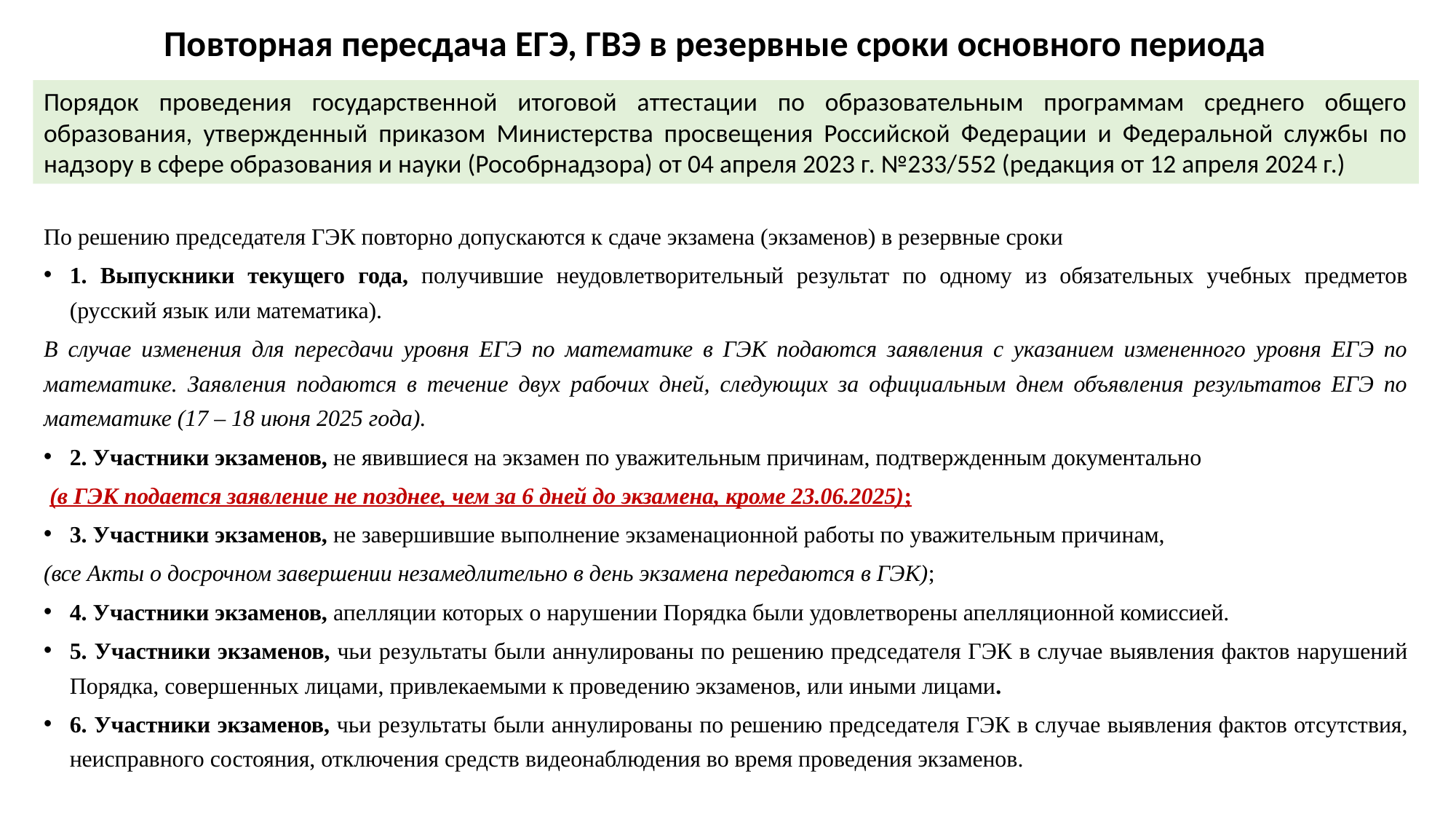

Повторная пересдача ЕГЭ, ГВЭ в резервные сроки основного периода
Порядок проведения государственной итоговой аттестации по образовательным программам среднего общего образования, утвержденный приказом Министерства просвещения Российской Федерации и Федеральной службы по надзору в сфере образования и науки (Рособрнадзора) от 04 апреля 2023 г. №233/552 (редакция от 12 апреля 2024 г.)
По решению председателя ГЭК повторно допускаются к сдаче экзамена (экзаменов) в резервные сроки
1. Выпускники текущего года, получившие неудовлетворительный результат по одному из обязательных учебных предметов (русский язык или математика).
В случае изменения для пересдачи уровня ЕГЭ по математике в ГЭК подаются заявления с указанием измененного уровня ЕГЭ по математике. Заявления подаются в течение двух рабочих дней, следующих за официальным днем объявления результатов ЕГЭ по математике (17 – 18 июня 2025 года).
2. Участники экзаменов, не явившиеся на экзамен по уважительным причинам, подтвержденным документально
 (в ГЭК подается заявление не позднее, чем за 6 дней до экзамена, кроме 23.06.2025);
3. Участники экзаменов, не завершившие выполнение экзаменационной работы по уважительным причинам,
(все Акты о досрочном завершении незамедлительно в день экзамена передаются в ГЭК);
4. Участники экзаменов, апелляции которых о нарушении Порядка были удовлетворены апелляционной комиссией.
5. Участники экзаменов, чьи результаты были аннулированы по решению председателя ГЭК в случае выявления фактов нарушений Порядка, совершенных лицами, привлекаемыми к проведению экзаменов, или иными лицами.
6. Участники экзаменов, чьи результаты были аннулированы по решению председателя ГЭК в случае выявления фактов отсутствия, неисправного состояния, отключения средств видеонаблюдения во время проведения экзаменов.